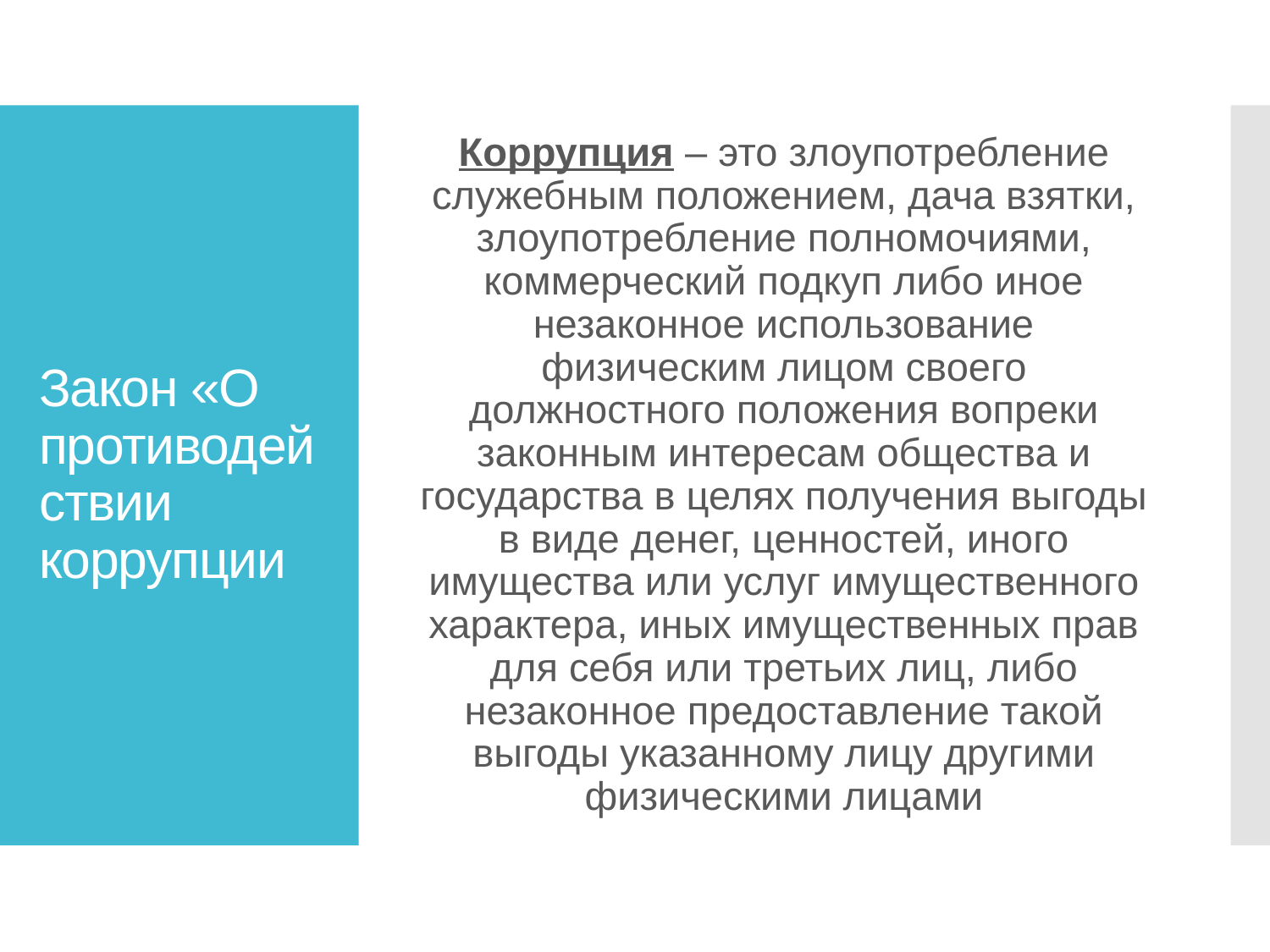

Коррупция – это злоупотребление служебным положением, дача взятки, злоупотребление полномочиями, коммерческий подкуп либо иное незаконное использование физическим лицом своего должностного положения вопреки законным интересам общества и государства в целях получения выгоды в виде денег, ценностей, иного имущества или услуг имущественного характера, иных имущественных прав для себя или третьих лиц, либо незаконное предоставление такой выгоды указанному лицу другими физическими лицами
# Закон «О противодействии коррупции